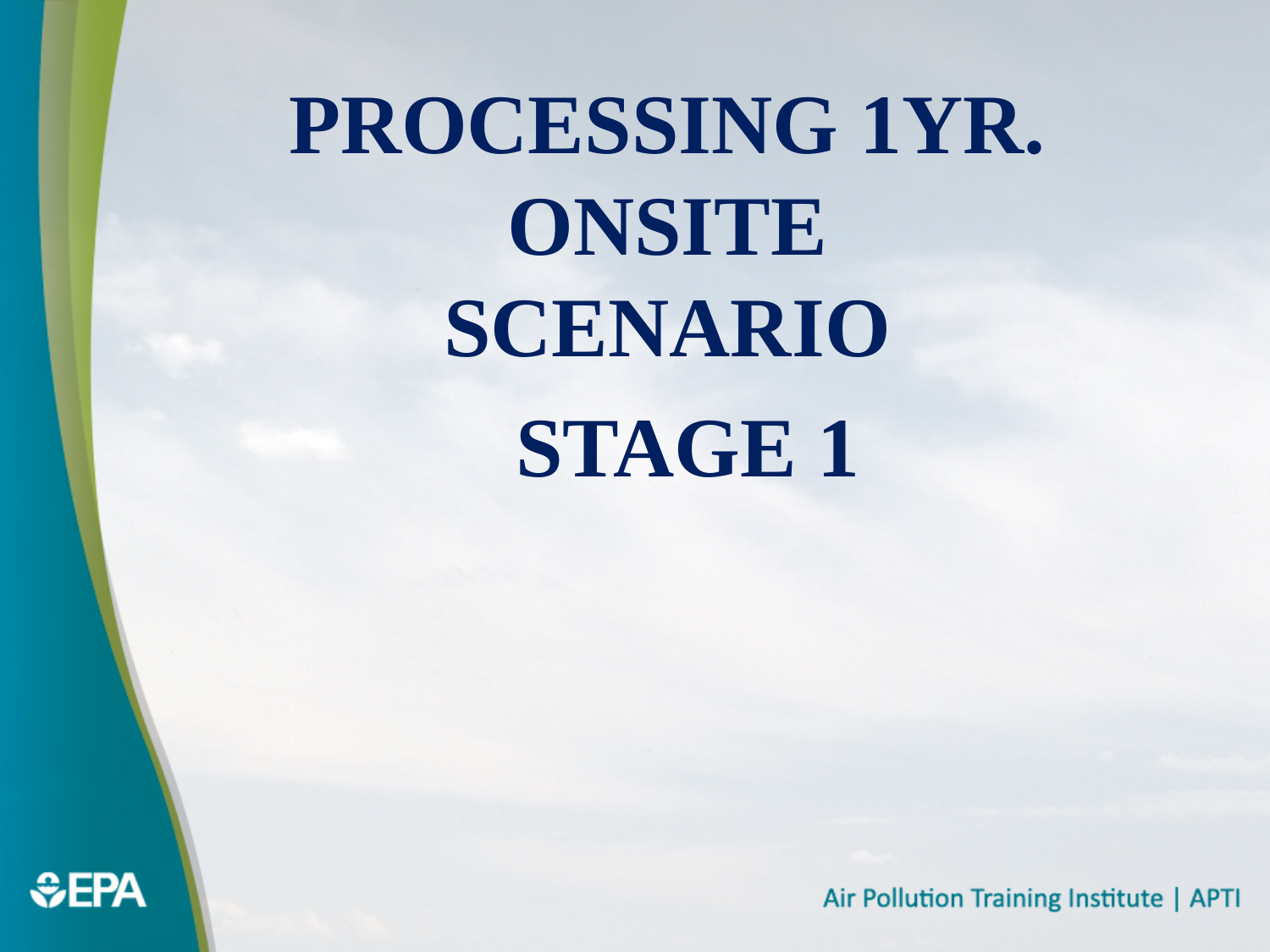

Processing 1yr. Onsite
Scenario
# Stage 1